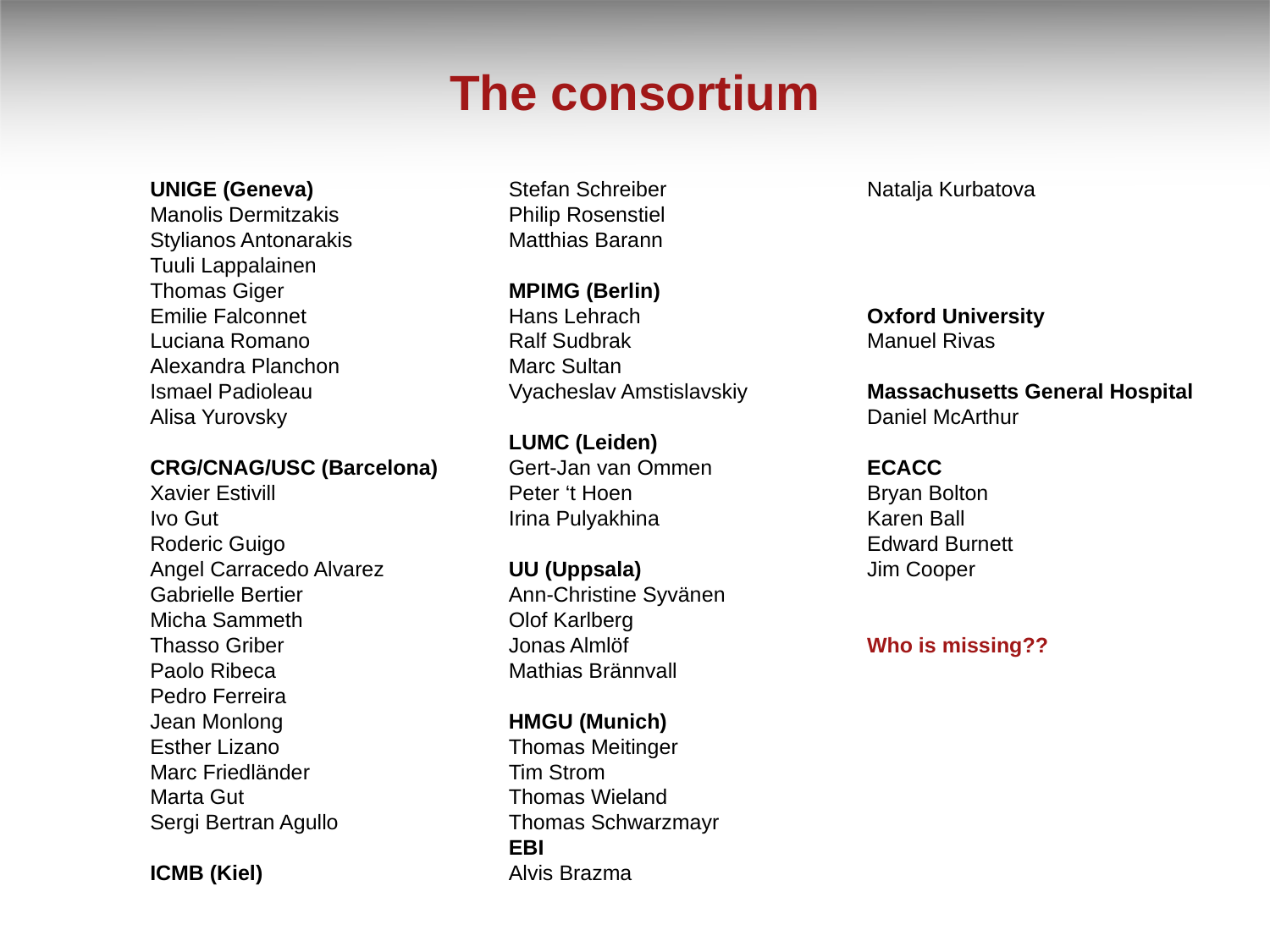

# The consortium
UNIGE (Geneva)
Manolis Dermitzakis
Stylianos Antonarakis
Tuuli Lappalainen
Thomas Giger
Emilie Falconnet
Luciana Romano
Alexandra Planchon
Ismael Padioleau
Alisa Yurovsky

CRG/CNAG/USC (Barcelona)
Xavier Estivill
Ivo Gut
Roderic Guigo
Angel Carracedo Alvarez
Gabrielle Bertier
Micha Sammeth
Thasso Griber
Paolo Ribeca
Pedro Ferreira
Jean Monlong
Esther Lizano
Marc Friedländer
Marta Gut
Sergi Bertran Agullo

ICMB (Kiel)
Stefan Schreiber
Philip Rosenstiel
Matthias Barann

MPIMG (Berlin)
Hans Lehrach
Ralf Sudbrak
Marc Sultan
Vyacheslav Amstislavskiy

LUMC (Leiden)
Gert-Jan van Ommen
Peter ‘t Hoen
Irina Pulyakhina

UU (Uppsala)
Ann-Christine Syvänen
Olof Karlberg
Jonas Almlöf
Mathias Brännvall

HMGU (Munich)
Thomas Meitinger
Tim Strom
Thomas Wieland
Thomas Schwarzmayr
EBI
Alvis Brazma
Natalja Kurbatova

Oxford University
Manuel Rivas

Massachusetts General Hospital
Daniel McArthur

ECACC
Bryan Bolton
Karen Ball
Edward Burnett
Jim Cooper

Who is missing??